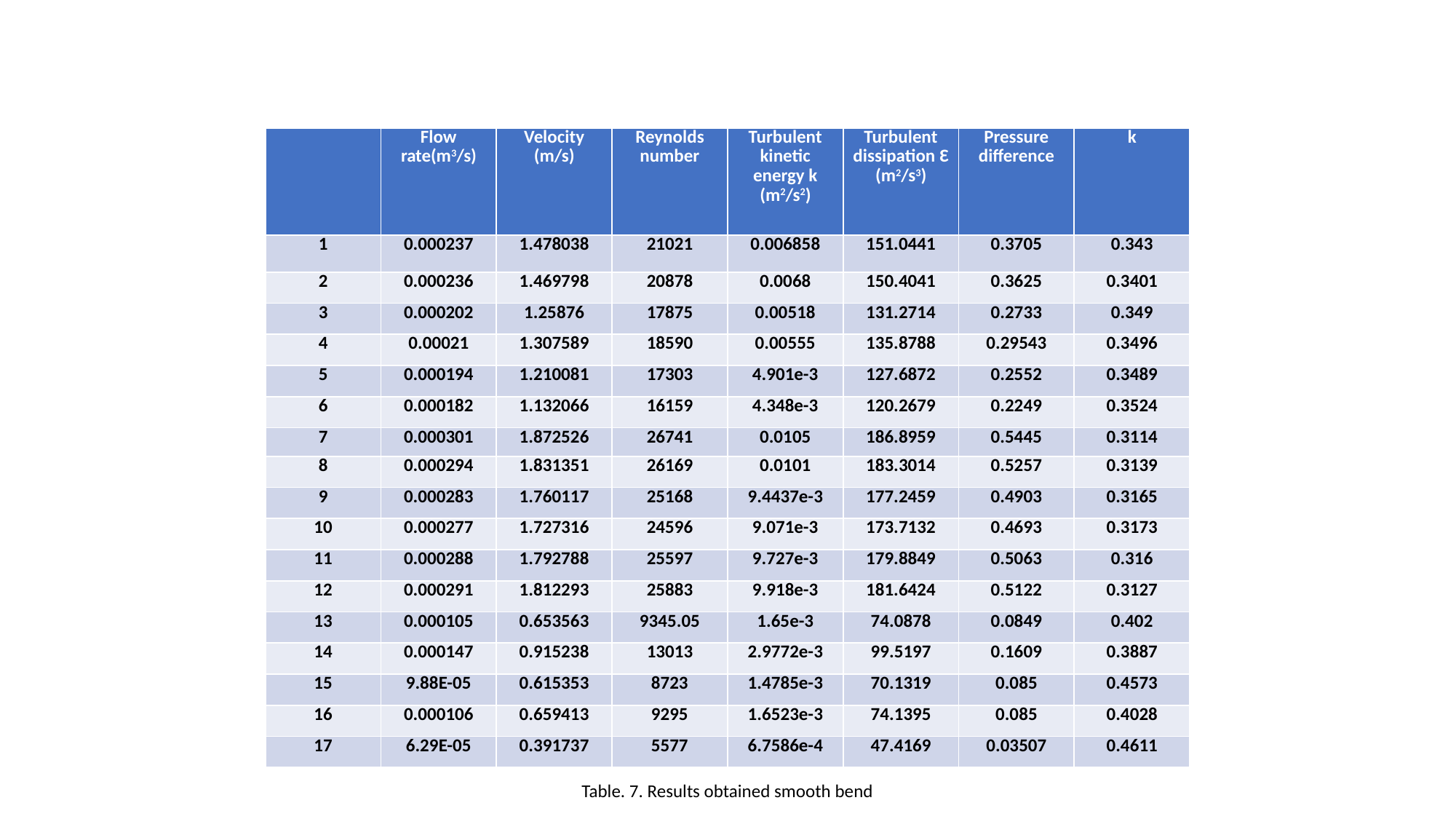

|  | Flow rate(m3/s) | Velocity (m/s) | Reynolds number | Turbulent kinetic energy k (m2/s2) | Turbulent dissipation Ɛ (m2/s3) | Pressure difference | k |
| --- | --- | --- | --- | --- | --- | --- | --- |
| 1 | 0.000237 | 1.478038 | 21021 | 0.006858 | 151.0441 | 0.3705 | 0.343 |
| 2 | 0.000236 | 1.469798 | 20878 | 0.0068 | 150.4041 | 0.3625 | 0.3401 |
| 3 | 0.000202 | 1.25876 | 17875 | 0.00518 | 131.2714 | 0.2733 | 0.349 |
| 4 | 0.00021 | 1.307589 | 18590 | 0.00555 | 135.8788 | 0.29543 | 0.3496 |
| 5 | 0.000194 | 1.210081 | 17303 | 4.901e-3 | 127.6872 | 0.2552 | 0.3489 |
| 6 | 0.000182 | 1.132066 | 16159 | 4.348e-3 | 120.2679 | 0.2249 | 0.3524 |
| 7 | 0.000301 | 1.872526 | 26741 | 0.0105 | 186.8959 | 0.5445 | 0.3114 |
| 8 | 0.000294 | 1.831351 | 26169 | 0.0101 | 183.3014 | 0.5257 | 0.3139 |
| 9 | 0.000283 | 1.760117 | 25168 | 9.4437e-3 | 177.2459 | 0.4903 | 0.3165 |
| 10 | 0.000277 | 1.727316 | 24596 | 9.071e-3 | 173.7132 | 0.4693 | 0.3173 |
| 11 | 0.000288 | 1.792788 | 25597 | 9.727e-3 | 179.8849 | 0.5063 | 0.316 |
| 12 | 0.000291 | 1.812293 | 25883 | 9.918e-3 | 181.6424 | 0.5122 | 0.3127 |
| 13 | 0.000105 | 0.653563 | 9345.05 | 1.65e-3 | 74.0878 | 0.0849 | 0.402 |
| 14 | 0.000147 | 0.915238 | 13013 | 2.9772e-3 | 99.5197 | 0.1609 | 0.3887 |
| 15 | 9.88E-05 | 0.615353 | 8723 | 1.4785e-3 | 70.1319 | 0.085 | 0.4573 |
| 16 | 0.000106 | 0.659413 | 9295 | 1.6523e-3 | 74.1395 | 0.085 | 0.4028 |
| 17 | 6.29E-05 | 0.391737 | 5577 | 6.7586e-4 | 47.4169 | 0.03507 | 0.4611 |
Table. 7. Results obtained smooth bend